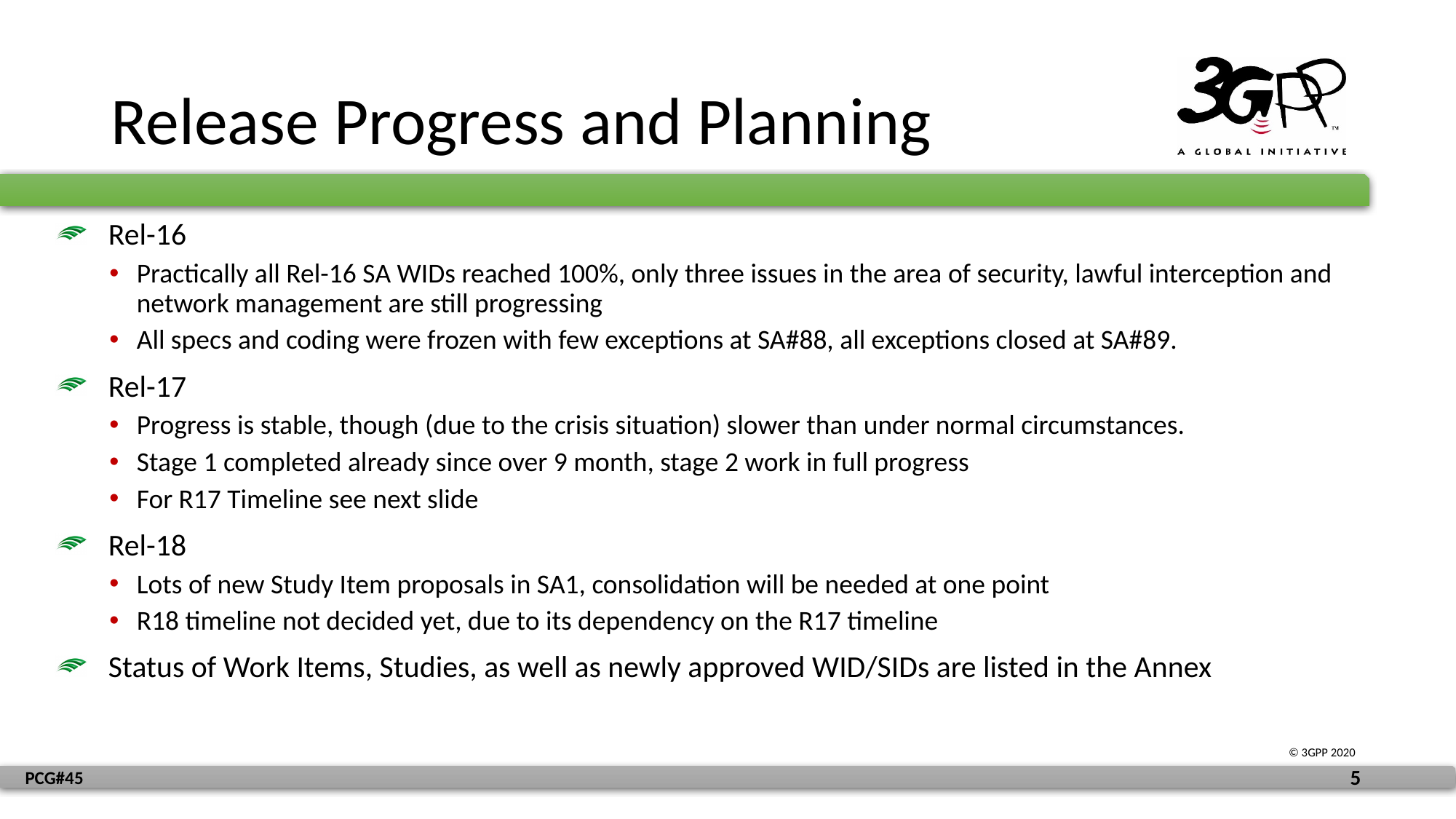

# Release Progress and Planning
Rel-16
Practically all Rel-16 SA WIDs reached 100%, only three issues in the area of security, lawful interception and network management are still progressing
All specs and coding were frozen with few exceptions at SA#88, all exceptions closed at SA#89.
Rel-17
Progress is stable, though (due to the crisis situation) slower than under normal circumstances.
Stage 1 completed already since over 9 month, stage 2 work in full progress
For R17 Timeline see next slide
Rel-18
Lots of new Study Item proposals in SA1, consolidation will be needed at one point
R18 timeline not decided yet, due to its dependency on the R17 timeline
Status of Work Items, Studies, as well as newly approved WID/SIDs are listed in the Annex